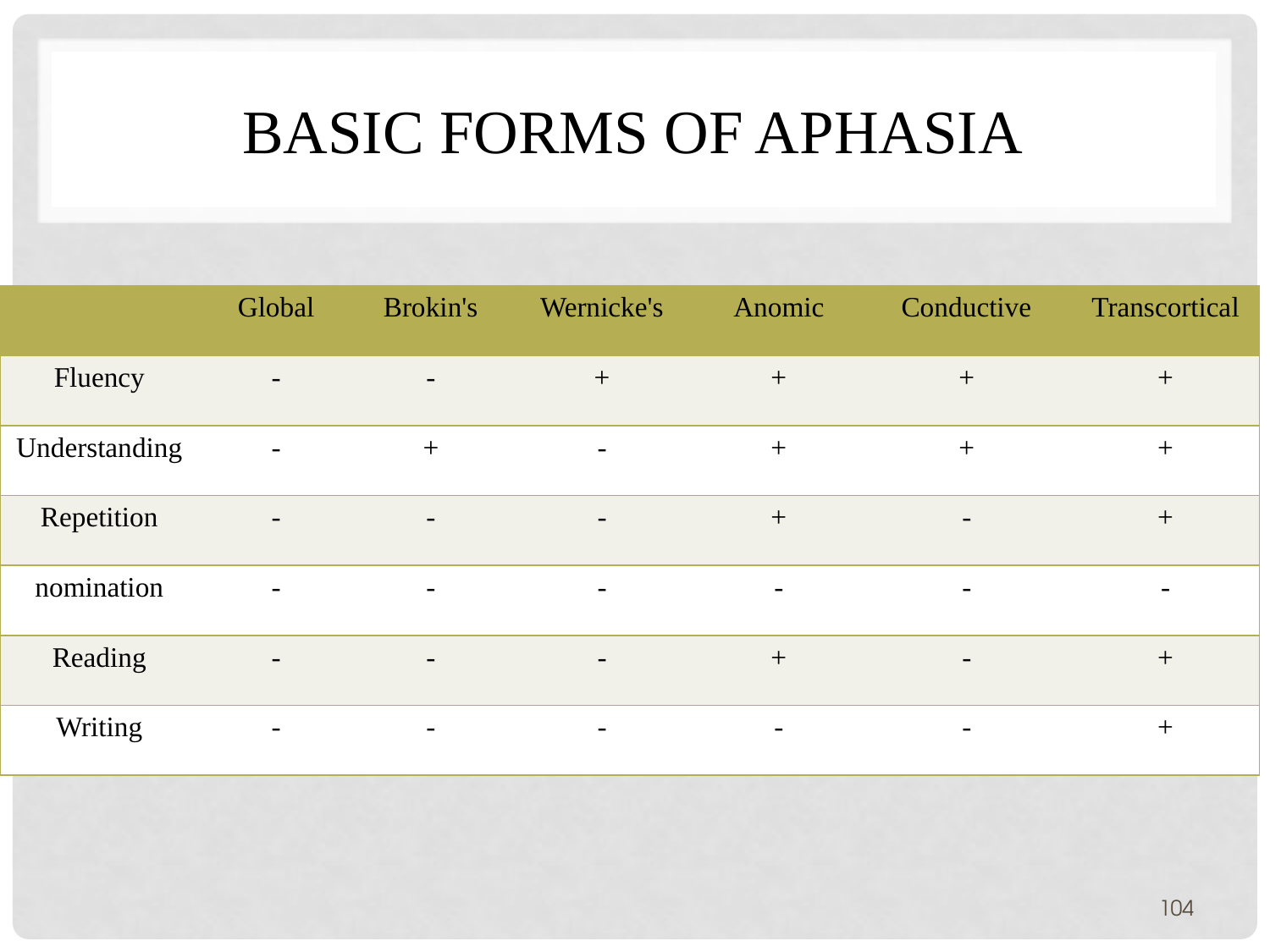

# Basic forms of aphasia
|  | Global | Brokin's | Wernicke's | Anomic | Conductive | Transcortical |
| --- | --- | --- | --- | --- | --- | --- |
| Fluency | - | - | + | + | + | + |
| Understanding | - | + | - | + | + | + |
| Repetition | - | - | - | + | - | + |
| nomination | - | - | - | - | - | - |
| Reading | - | - | - | + | - | + |
| Writing | - | - | - | - | - | + |
104